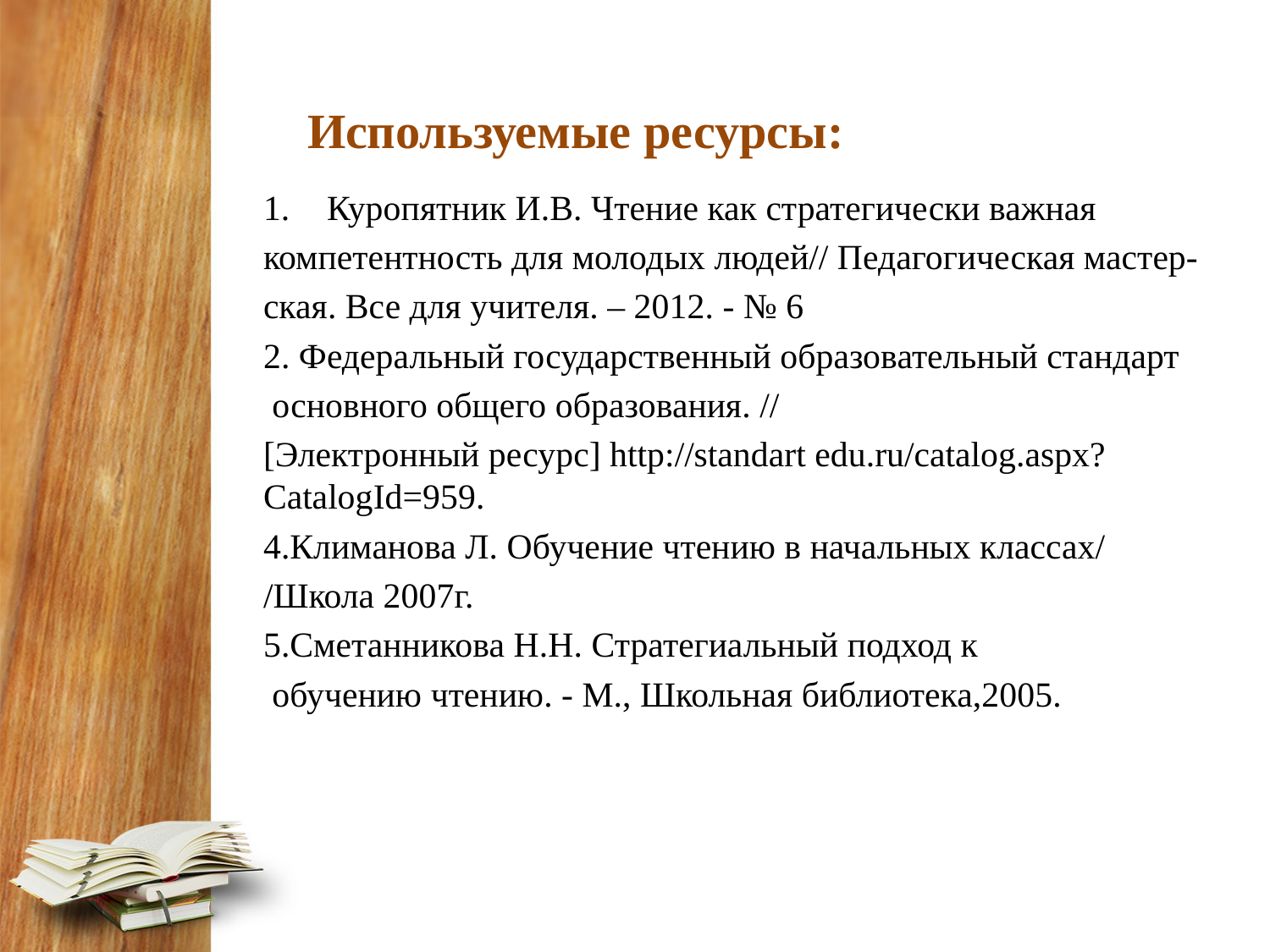

Используемые ресурсы:
Куропятник И.В. Чтение как стратегически важная
компетентность для молодых людей// Педагогическая мастер-
ская. Все для учителя. – 2012. - № 6
2. Федеральный государственный образовательный стандарт
 основного общего образования. //
[Электронный ресурс] http://standart edu.ru/catalog.aspx?CatalogId=959.
4.Климанова Л. Обучение чтению в начальных классах/
/Школа 2007г.
5.Сметанникова Н.Н. Стратегиальный подход к
 обучению чтению. - М., Школьная библиотека,2005.